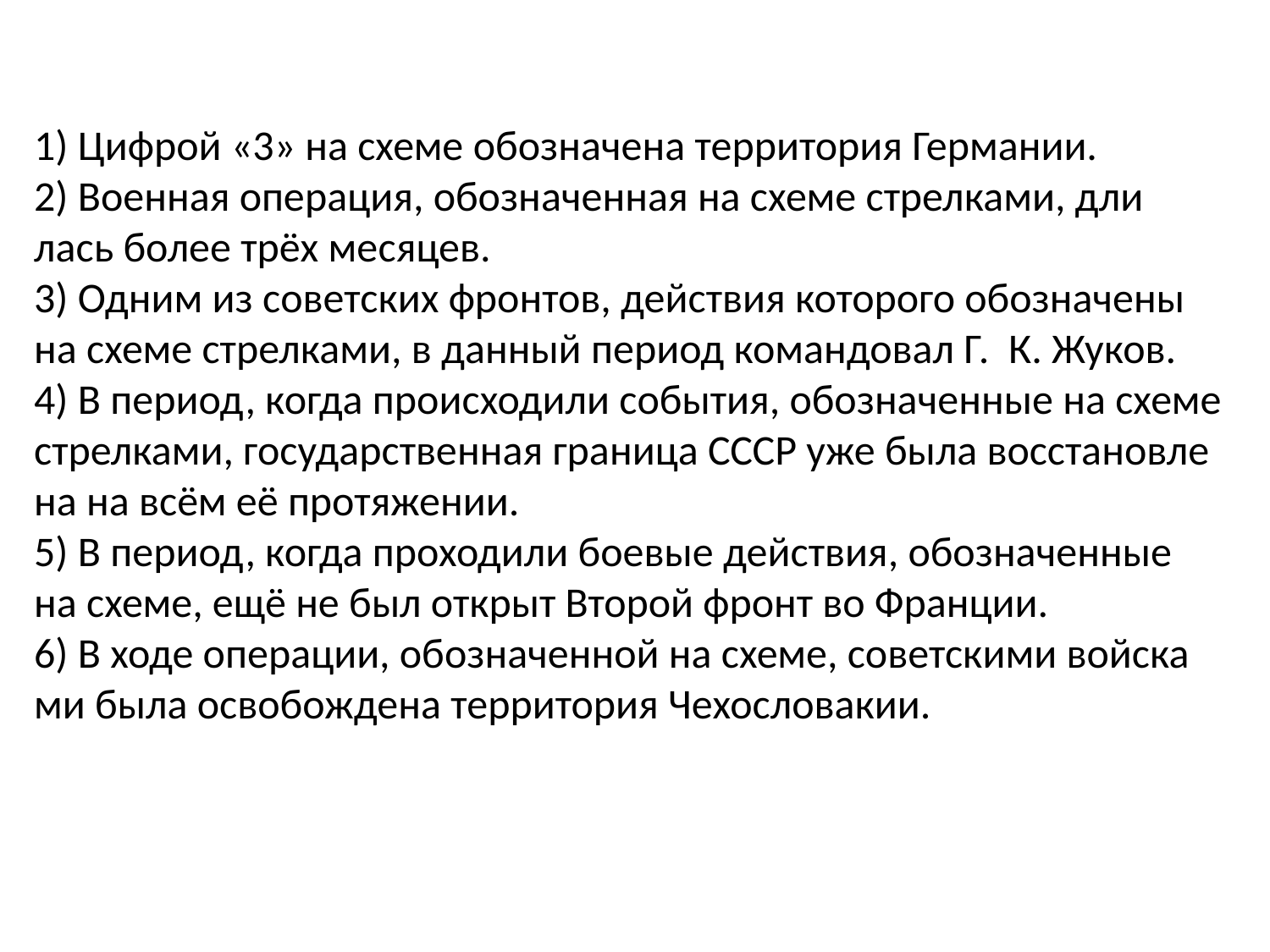

­
1) Циф­рой «3» на схеме обо­зна­че­на тер­ри­то­рия Гер­ма­нии.
2) Во­ен­ная опе­ра­ция, обо­зна­чен­ная на схеме стрел­ка­ми, дли­лась более трёх ме­ся­цев.
3) Одним из со­вет­ских фрон­тов, дей­ствия ко­то­ро­го обо­зна­че­ны на схеме стрел­ка­ми, в дан­ный пе­ри­од ко­ман­до­вал Г.  К. Жуков.
4) В пе­ри­од, когда про­ис­хо­ди­ли со­бы­тия, обо­зна­чен­ные на схеме стрел­ка­ми, го­су­дар­ствен­ная гра­ни­ца СССР уже была вос­ста­нов­ле­на на всём её про­тя­же­нии.
5) В пе­ри­од, когда про­хо­ди­ли бо­е­вые дей­ствия, обо­зна­чен­ные на схеме, ещё не был от­крыт Вто­рой фронт во Фран­ции.
6) В ходе опе­ра­ции, обо­зна­чен­ной на схеме, со­вет­ски­ми вой­ска­ми была осво­бож­де­на тер­ри­то­рия Че­хо­сло­ва­кии.

#